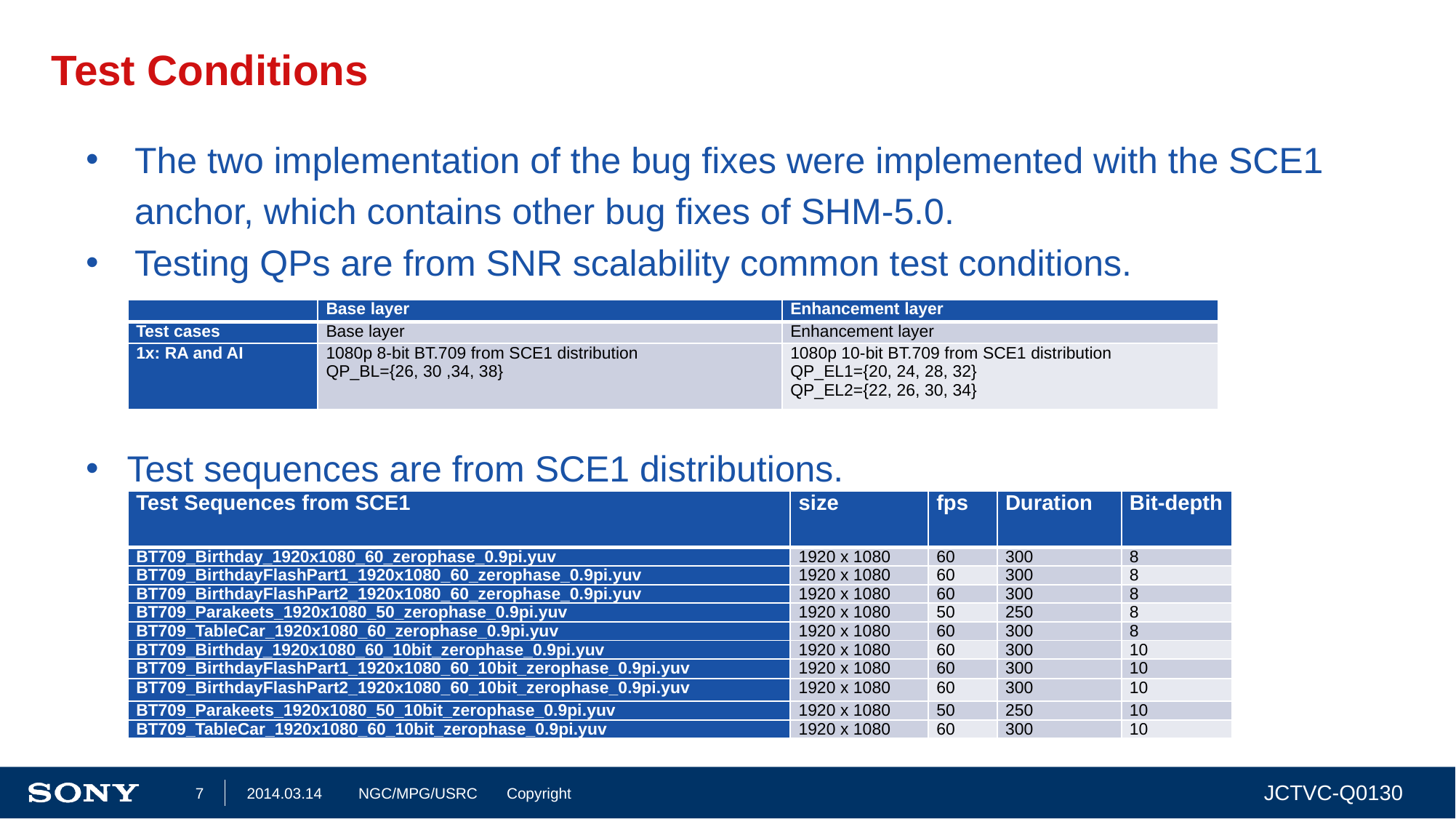

# Test Conditions
The two implementation of the bug fixes were implemented with the SCE1 anchor, which contains other bug fixes of SHM-5.0.
Testing QPs are from SNR scalability common test conditions.

Test sequences are from SCE1 distributions.
|  | Base layer | Enhancement layer |
| --- | --- | --- |
| Test cases | Base layer | Enhancement layer |
| 1x: RA and AI | 1080p 8-bit BT.709 from SCE1 distribution QP\_BL={26, 30 ,34, 38} | 1080p 10-bit BT.709 from SCE1 distribution QP\_EL1={20, 24, 28, 32} QP\_EL2={22, 26, 30, 34} |
| Test Sequences from SCE1 | size | fps | Duration | Bit-depth |
| --- | --- | --- | --- | --- |
| BT709\_Birthday\_1920x1080\_60\_zerophase\_0.9pi.yuv | 1920 x 1080 | 60 | 300 | 8 |
| BT709\_BirthdayFlashPart1\_1920x1080\_60\_zerophase\_0.9pi.yuv | 1920 x 1080 | 60 | 300 | 8 |
| BT709\_BirthdayFlashPart2\_1920x1080\_60\_zerophase\_0.9pi.yuv | 1920 x 1080 | 60 | 300 | 8 |
| BT709\_Parakeets\_1920x1080\_50\_zerophase\_0.9pi.yuv | 1920 x 1080 | 50 | 250 | 8 |
| BT709\_TableCar\_1920x1080\_60\_zerophase\_0.9pi.yuv | 1920 x 1080 | 60 | 300 | 8 |
| BT709\_Birthday\_1920x1080\_60\_10bit\_zerophase\_0.9pi.yuv | 1920 x 1080 | 60 | 300 | 10 |
| BT709\_BirthdayFlashPart1\_1920x1080\_60\_10bit\_zerophase\_0.9pi.yuv | 1920 x 1080 | 60 | 300 | 10 |
| BT709\_BirthdayFlashPart2\_1920x1080\_60\_10bit\_zerophase\_0.9pi.yuv | 1920 x 1080 | 60 | 300 | 10 |
| BT709\_Parakeets\_1920x1080\_50\_10bit\_zerophase\_0.9pi.yuv | 1920 x 1080 | 50 | 250 | 10 |
| BT709\_TableCar\_1920x1080\_60\_10bit\_zerophase\_0.9pi.yuv | 1920 x 1080 | 60 | 300 | 10 |